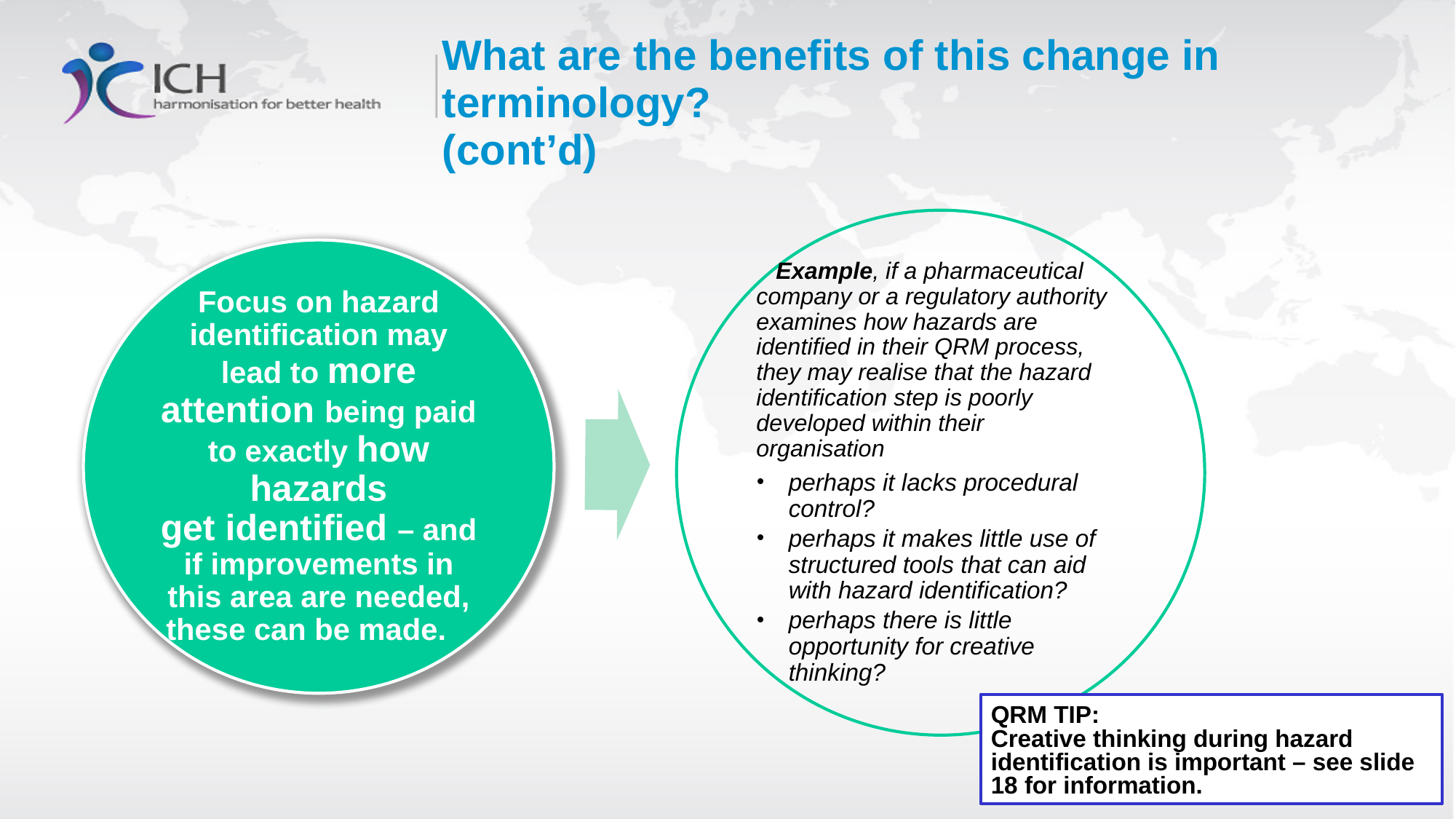

# What are the benefits of this change in terminology?  (cont’d)
Focus on hazard identification may lead to more attention being paid to exactly how hazards get identified – and if improvements in this area are needed, these can be made.

   Example, if a pharmaceutical company or a regulatory authority examines how hazards are identified in their QRM process, they may realise that the hazard identification step is poorly developed within their organisation
perhaps it lacks procedural control?
perhaps it makes little use of structured tools that can aid with hazard identification?
perhaps there is little opportunity for creative thinking?
QRM TIP:
Creative thinking during hazard identification is important – see slide 18 for information.
8